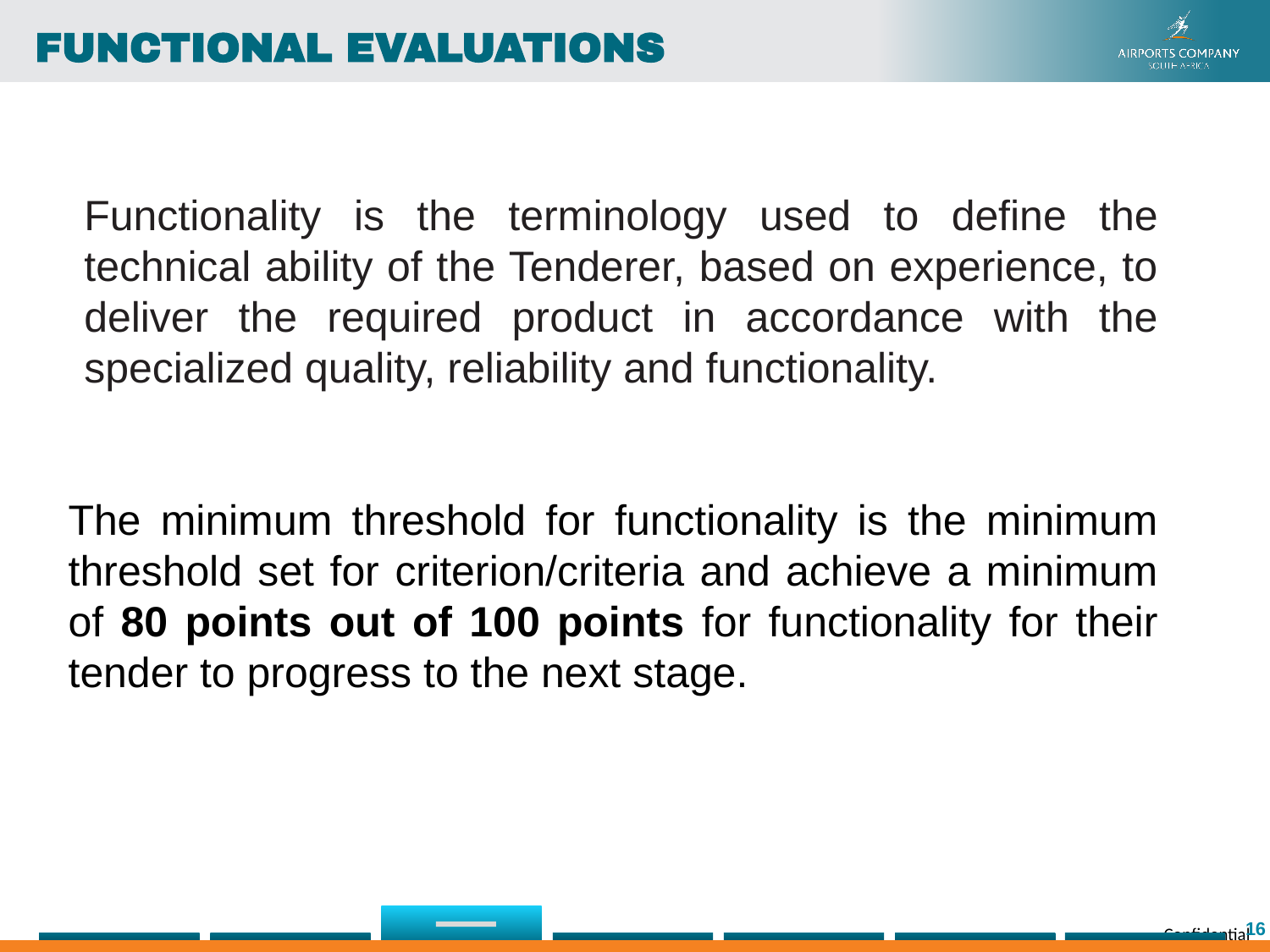

functional evaluations
Functionality is the terminology used to define the technical ability of the Tenderer, based on experience, to deliver the required product in accordance with the specialized quality, reliability and functionality.

The minimum threshold for functionality is the minimum threshold set for criterion/criteria and achieve a minimum of 80 points out of 100 points for functionality for their tender to progress to the next stage.

16